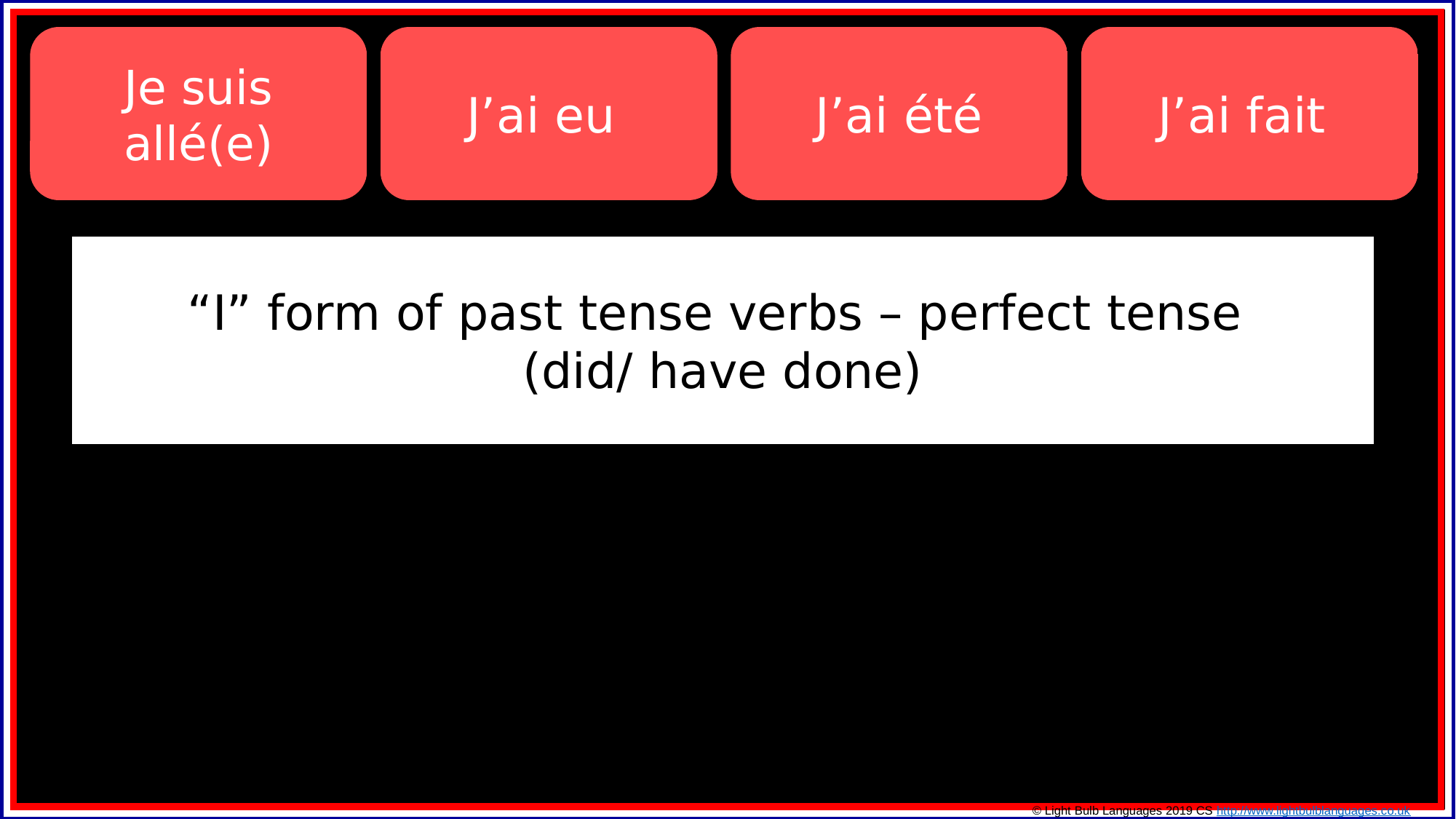

Je suis allé(e)
J’ai eu
J’ai été
J’ai fait
“I” form of past tense verbs – perfect tense
(did/ have done)
© Light Bulb Languages 2019 CS http://www.lightbulblanguages.co.uk